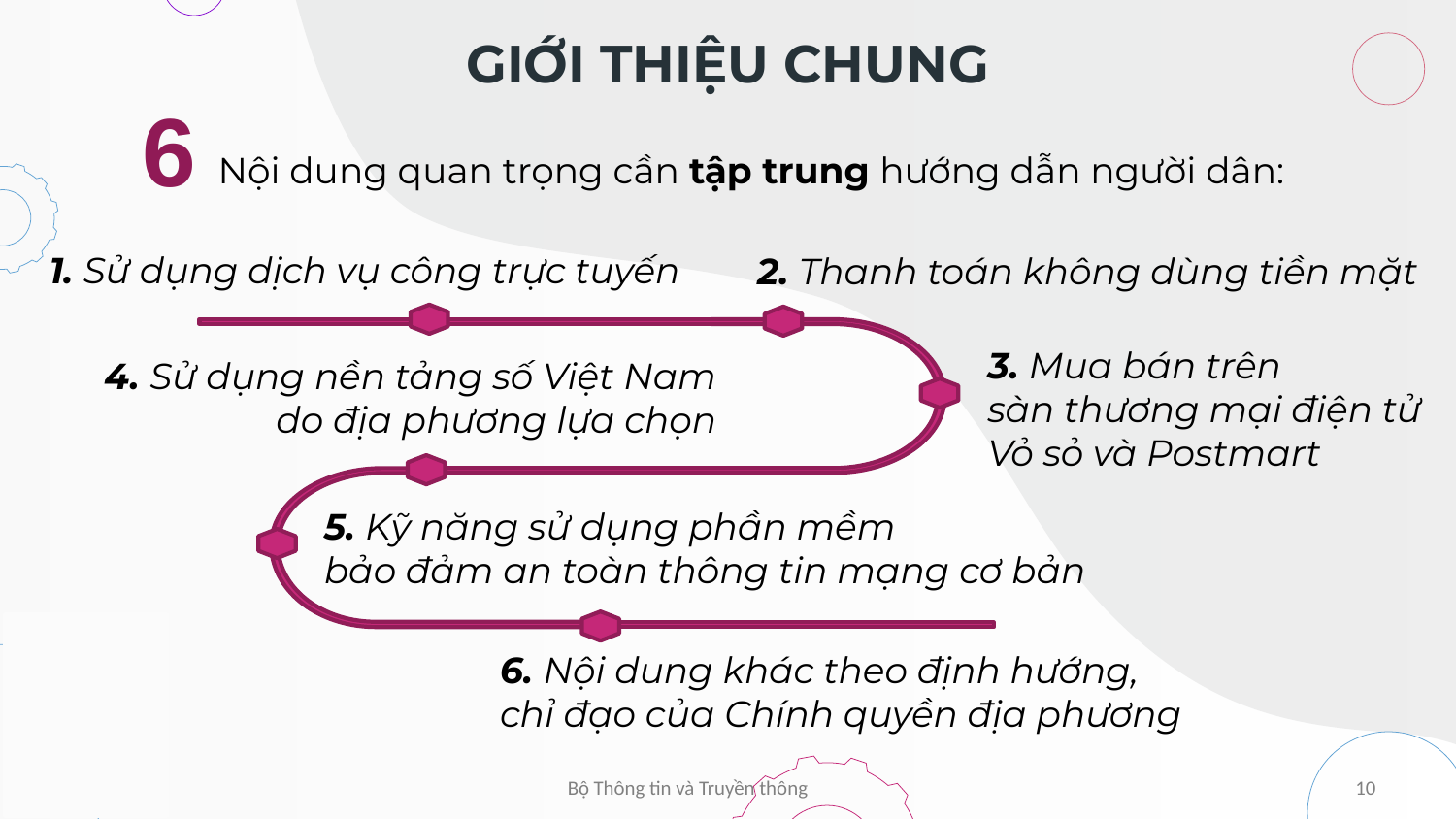

# GIỚI THIỆU CHUNG
6
     Nội dung quan trọng cần tập trung hướng dẫn người dân:
1. Sử dụng dịch vụ công trực tuyến
2. Thanh toán không dùng tiền mặt

3. Mua bán trên             sàn thương mại điện tử Vỏ sỏ và Postmart
4. Sử dụng nền tảng số Việt Nam do địa phương lựa chọn
5. Kỹ năng sử dụng phần mềm
bảo đảm an toàn thông tin mạng cơ bản

6. Nội dung khác theo định hướng,      chỉ đạo của Chính quyền địa phương
10
Bộ Thông tin và Truyền thông